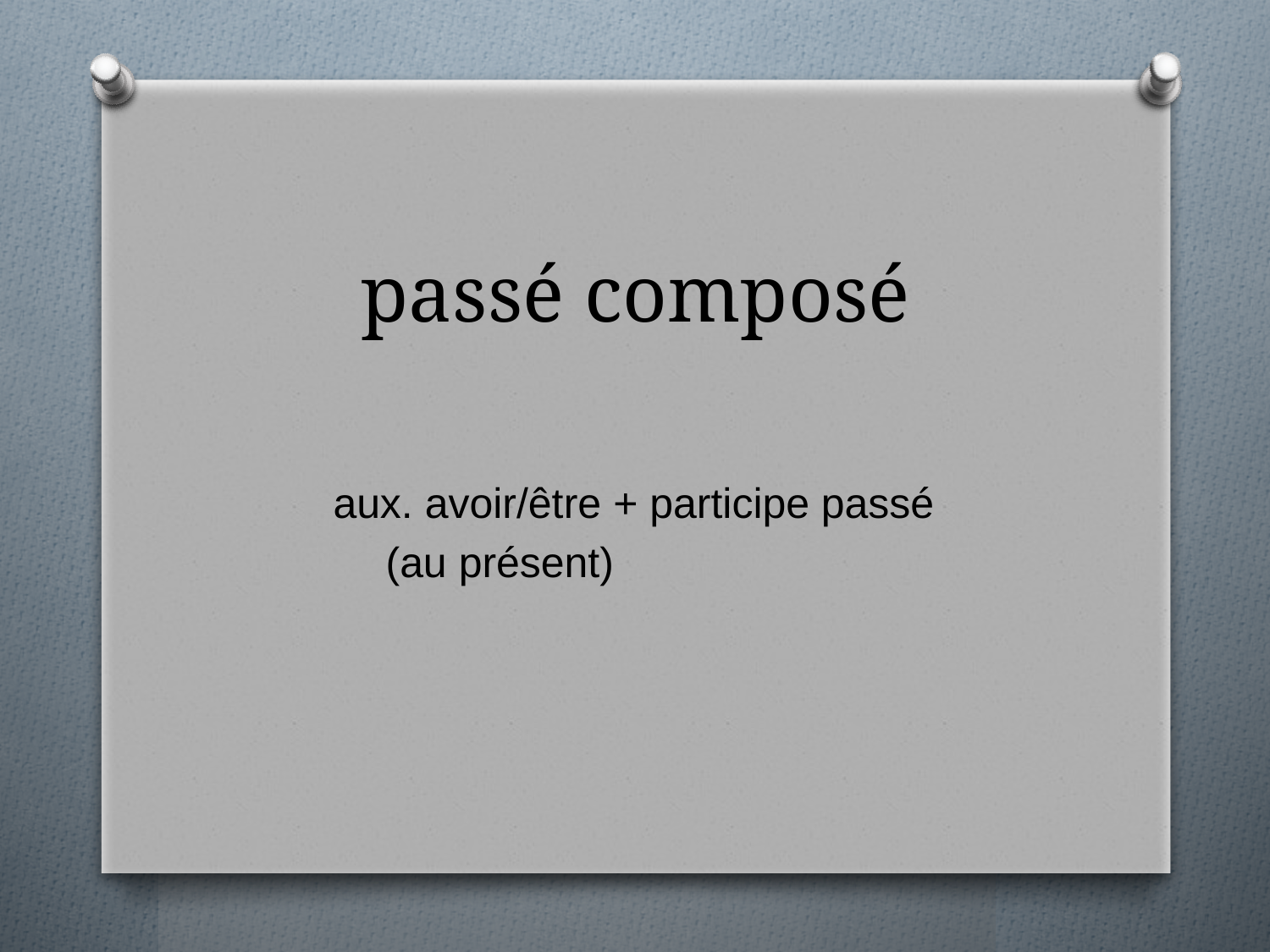

# passé composé

aux. avoir/être + participe passé
		(au présent)